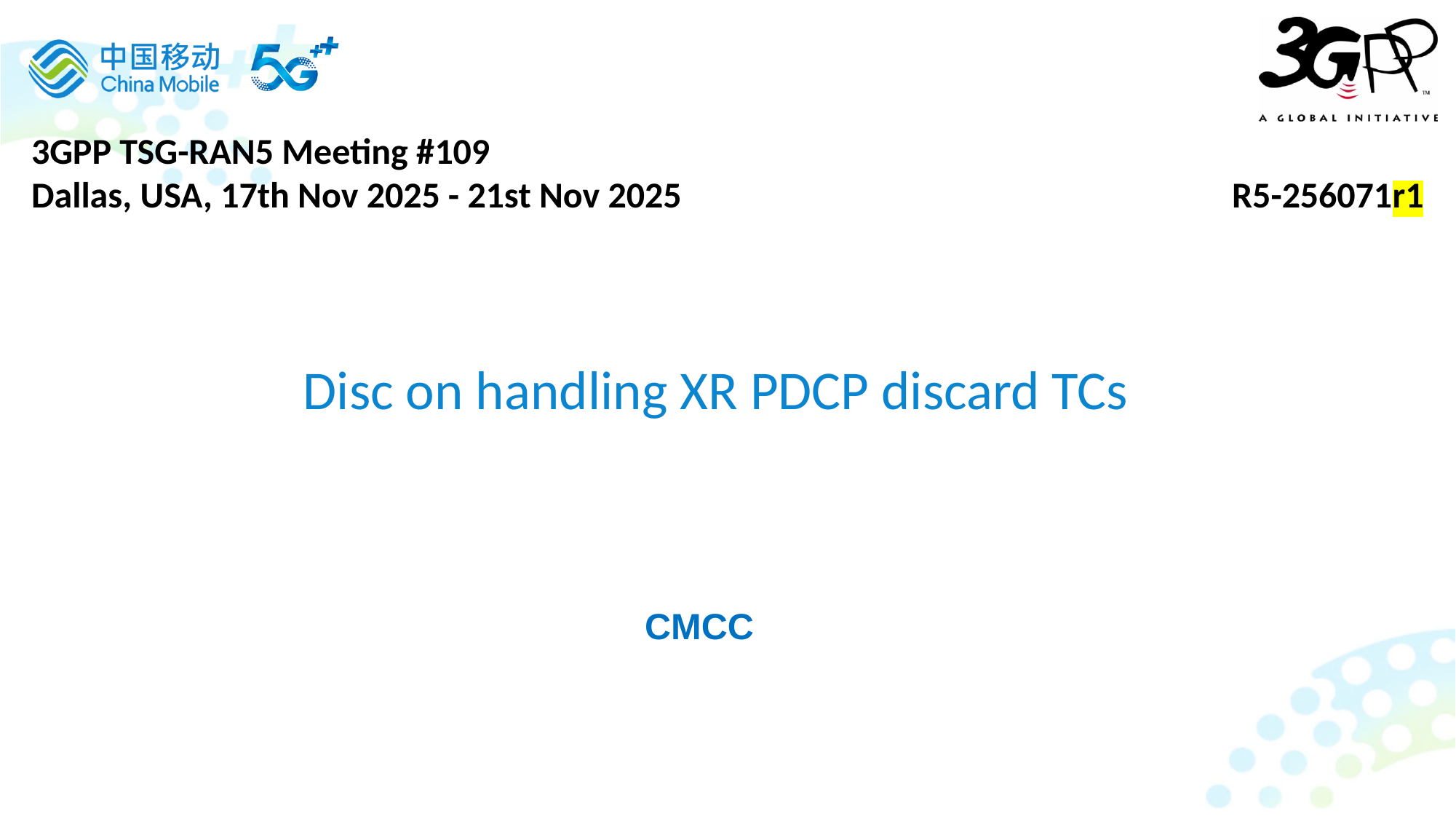

3GPP TSG-RAN5 Meeting #109
Dallas, USA, 17th Nov 2025 - 21st Nov 2025                                                   		R5-256071r1
Disc on handling XR PDCP discard TCs
CMCC